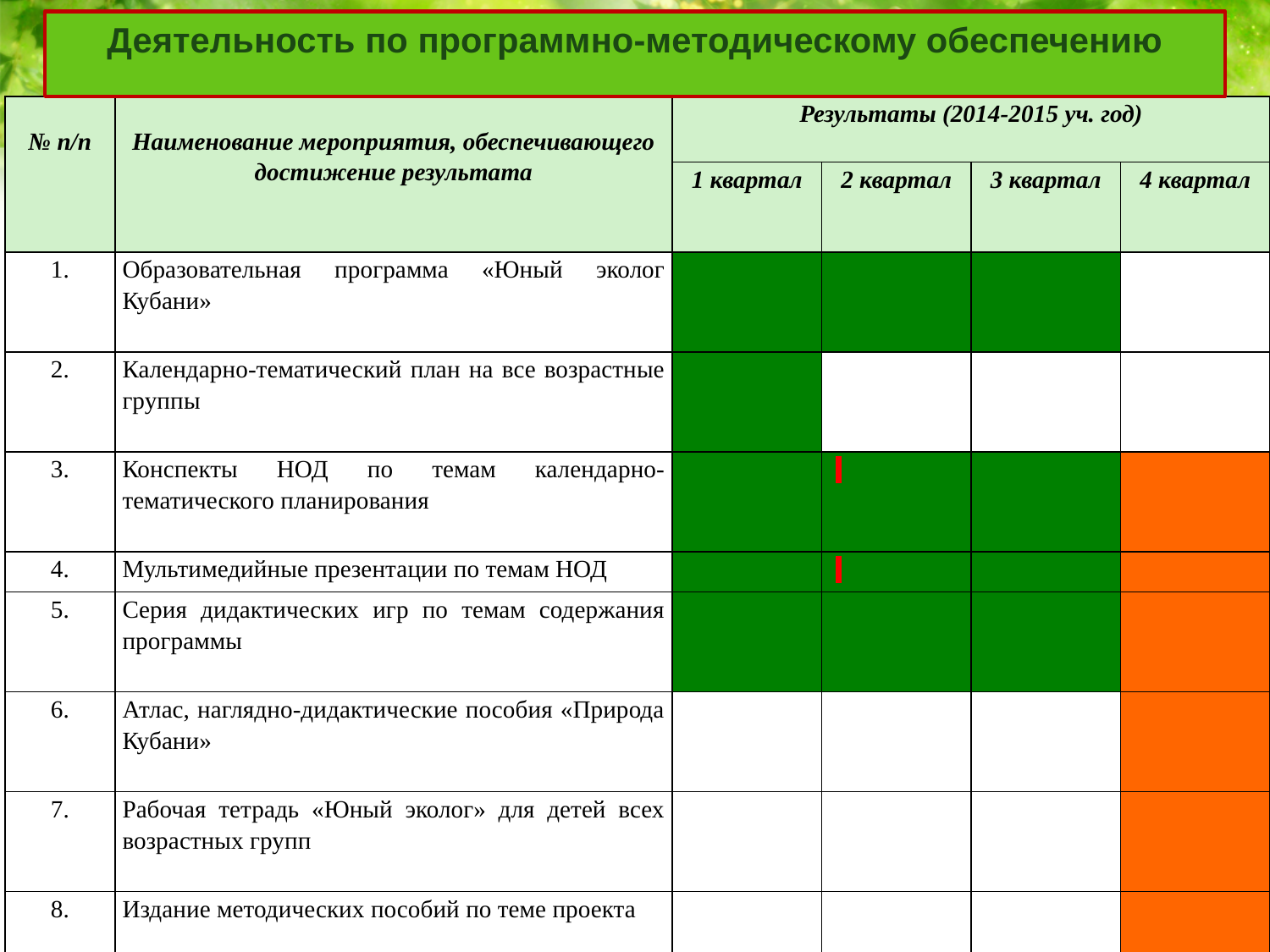

Деятельность по программно-методическому обеспечению
| № п/п | Наименование мероприятия, обеспечивающего достижение результата | Результаты (2014-2015 уч. год) |  |  |  |
| --- | --- | --- | --- | --- | --- |
|  |  | 1 квартал | 2 квартал | 3 квартал | 4 квартал |
| 1. | Образовательная программа «Юный эколог Кубани» |  |  |  |  |
| 2. | Календарно-тематический план на все возрастные группы |  |  |  |  |
| 3. | Конспекты НОД по темам календарно-тематического планирования |  |  |  |  |
| 4. | Мультимедийные презентации по темам НОД |  |  |  |  |
| 5. | Серия дидактических игр по темам содержания программы |  |  |  |  |
| 6. | Атлас, наглядно-дидактические пособия «Природа Кубани» |  |  |  |  |
| 7. | Рабочая тетрадь «Юный эколог» для детей всех возрастных групп |  |  |  |  |
| 8. | Издание методических пособий по теме проекта |  |  |  |  |